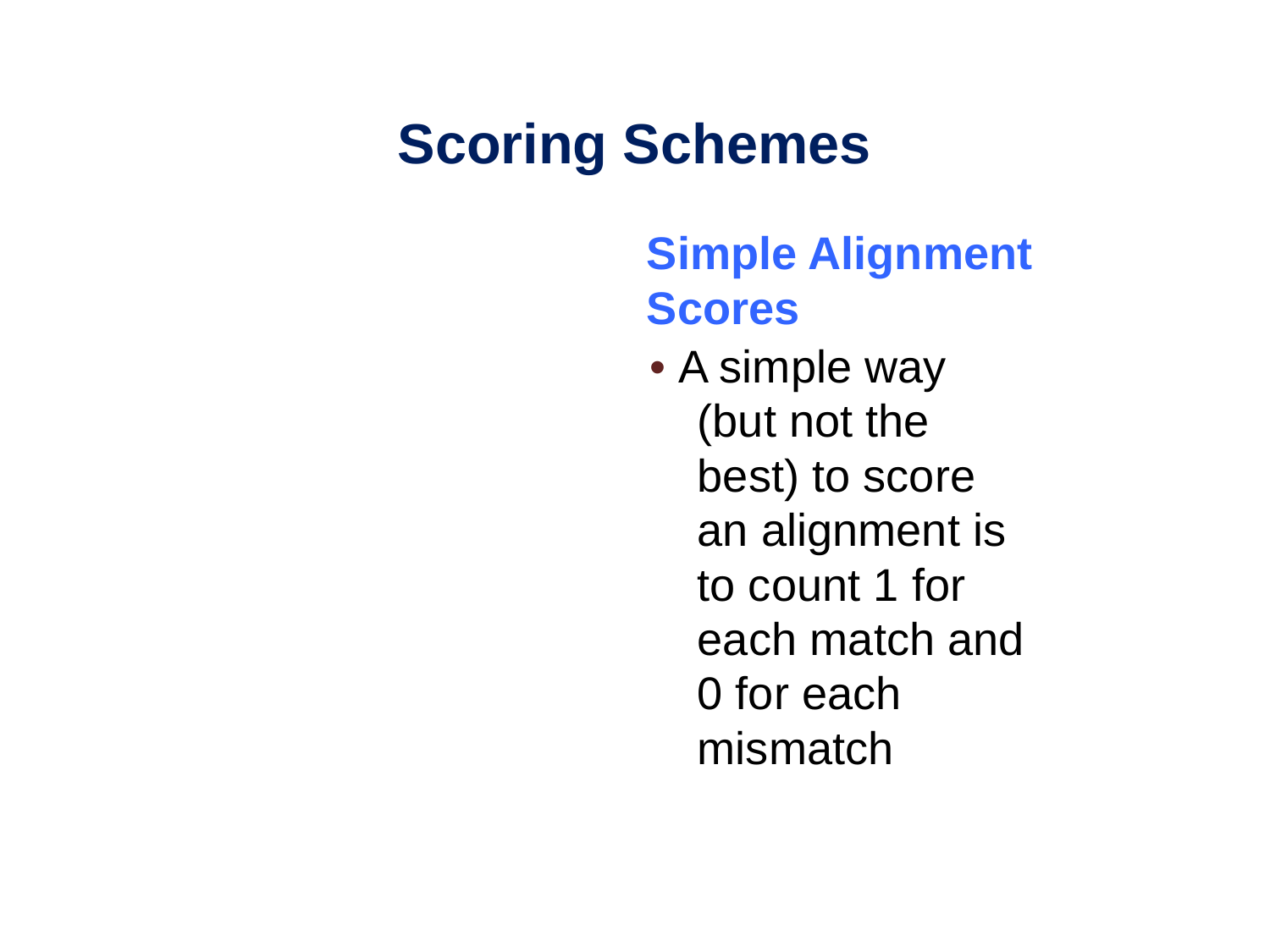

Scoring Schemes
Simple Alignment Scores
• A simple way (but not the best) to score an alignment is to count 1 for each match and 0 for each mismatch